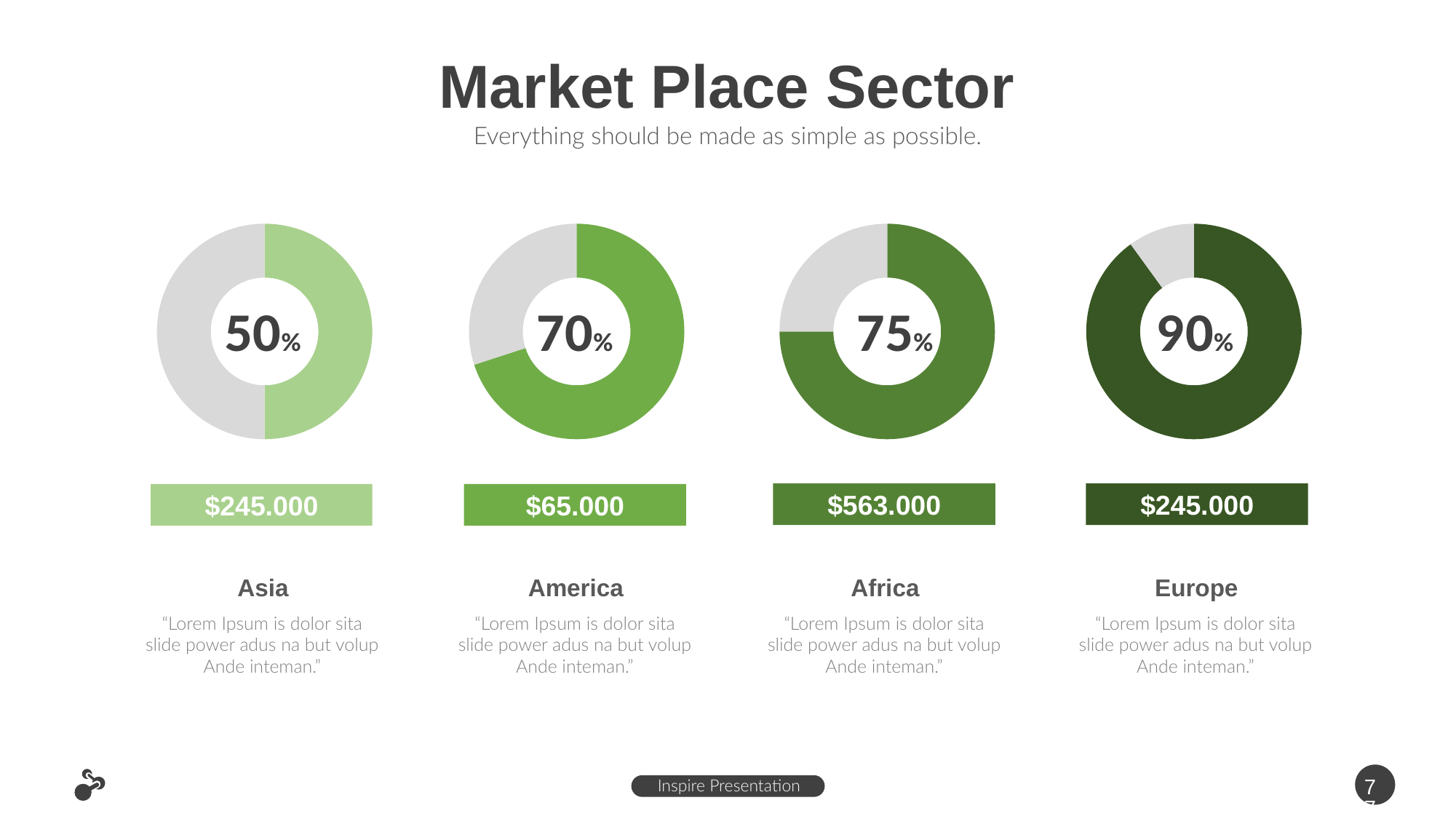

Market Place Sector
Everything should be made as simple as possible.

### Chart

| Category | Sales |
|---|---|
| 1st Qtr | 50.0 |
| 2nd Qtr | 50.0 |

### Chart

| Category | Sales |
|---|---|
| 1st Qtr | 70.0 |
| 2nd Qtr | 30.0 |

### Chart

| Category | Sales |
|---|---|
| 1st Qtr | 75.0 |
| 2nd Qtr | 25.0 |

### Chart

| Category | Sales |
|---|---|
| 1st Qtr | 90.0 |
| 2nd Qtr | 10.0 |
50%
70%
90%
75%
$563.000
$245.000
$245.000
$65.000
Asia
“Lorem Ipsum is dolor sita slide power adus na but volup
Ande inteman.”
America
“Lorem Ipsum is dolor sita slide power adus na but volup
Ande inteman.”
Africa
“Lorem Ipsum is dolor sita slide power adus na but volup
Ande inteman.”
Europe
“Lorem Ipsum is dolor sita slide power adus na but volup
Ande inteman.”

77

Inspire Presentation